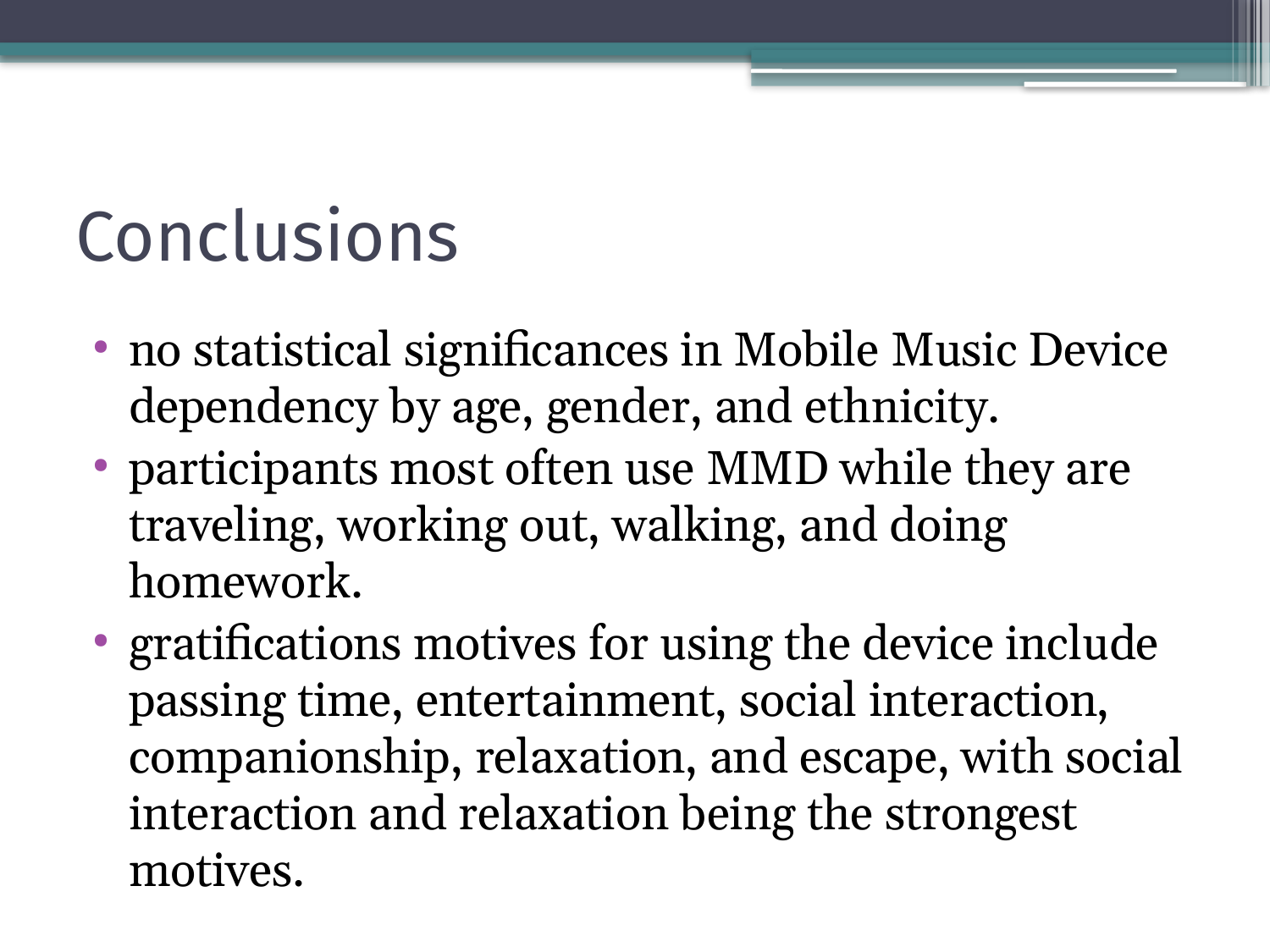

# Conclusions
no statistical significances in Mobile Music Device dependency by age, gender, and ethnicity.
participants most often use MMD while they are traveling, working out, walking, and doing homework.
gratifications motives for using the device include passing time, entertainment, social interaction, companionship, relaxation, and escape, with social interaction and relaxation being the strongest motives.